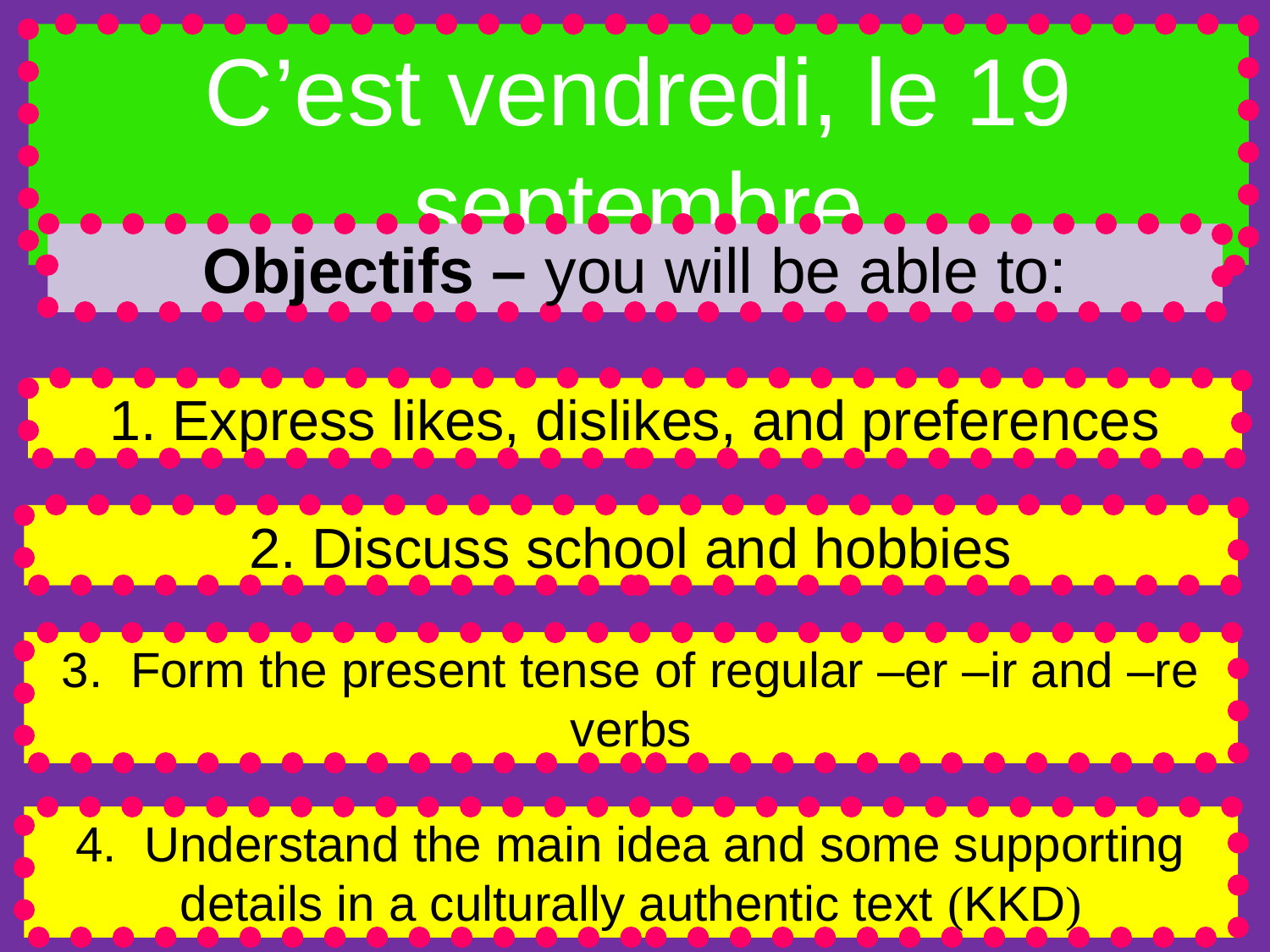

C’est vendredi, le 19 septembre
Objectifs – you will be able to:
1. Express likes, dislikes, and preferences
2. Discuss school and hobbies
3.  Form the present tense of regular –er –ir and –re verbs
4.  Understand the main idea and some supporting details in a culturally authentic text (KKD)